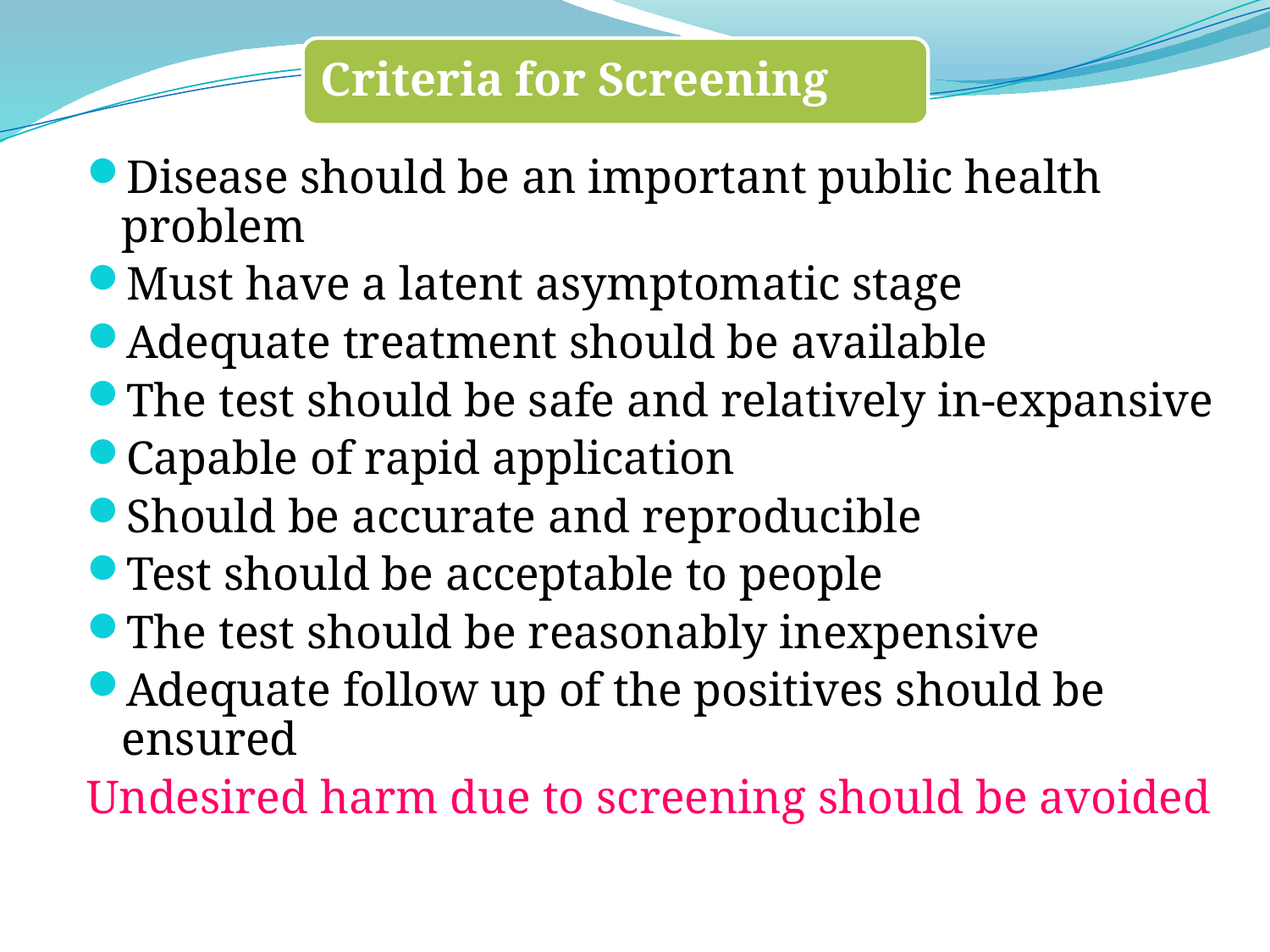

Criteria for Screening
Disease should be an important public health problem
Must have a latent asymptomatic stage
Adequate treatment should be available
The test should be safe and relatively in-expansive
Capable of rapid application
Should be accurate and reproducible
Test should be acceptable to people
The test should be reasonably inexpensive
Adequate follow up of the positives should be ensured
Undesired harm due to screening should be avoided